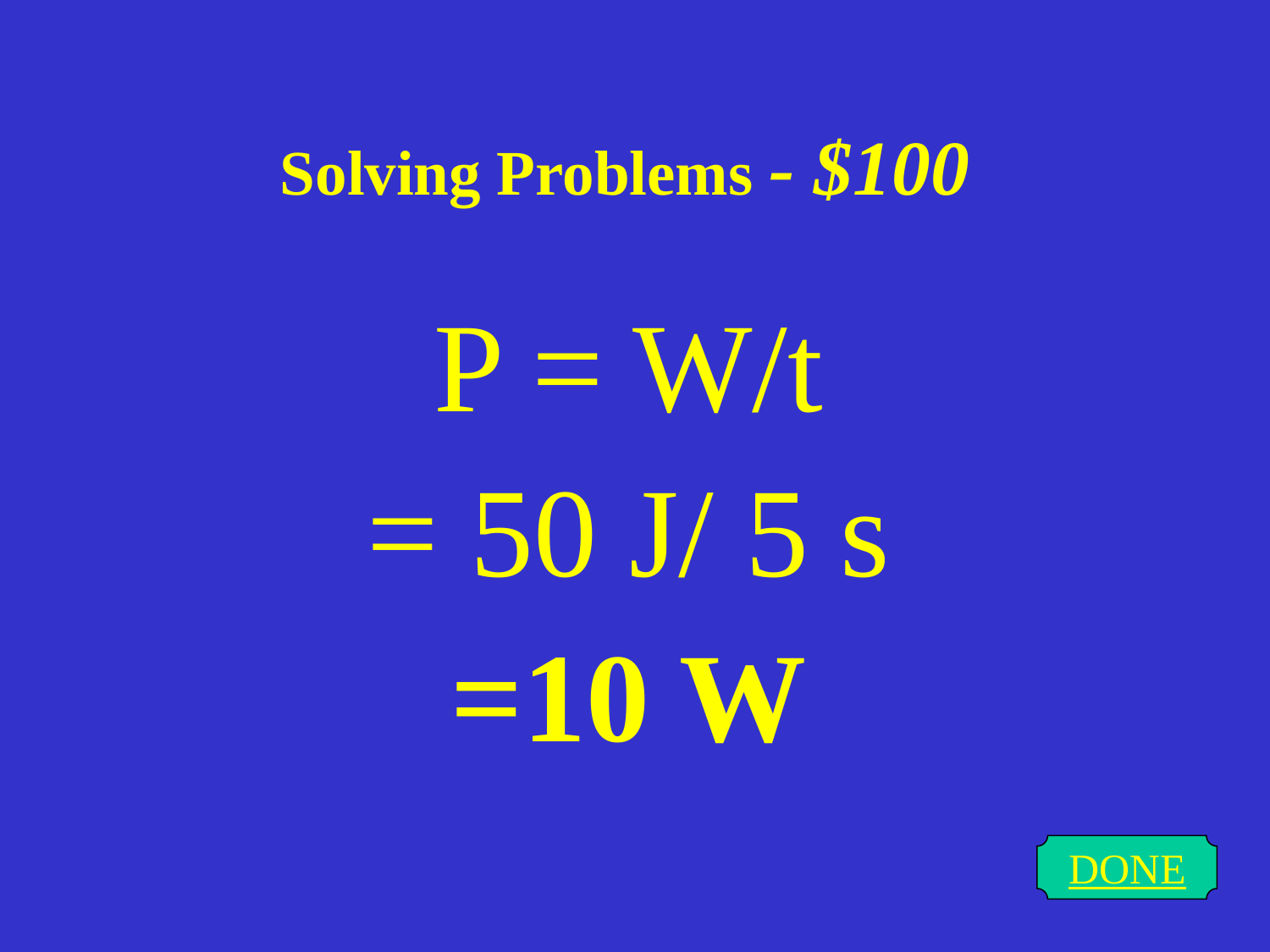

# Solving Problems - $100
P = W/t
= 50 J/ 5 s
=10 W

DONE